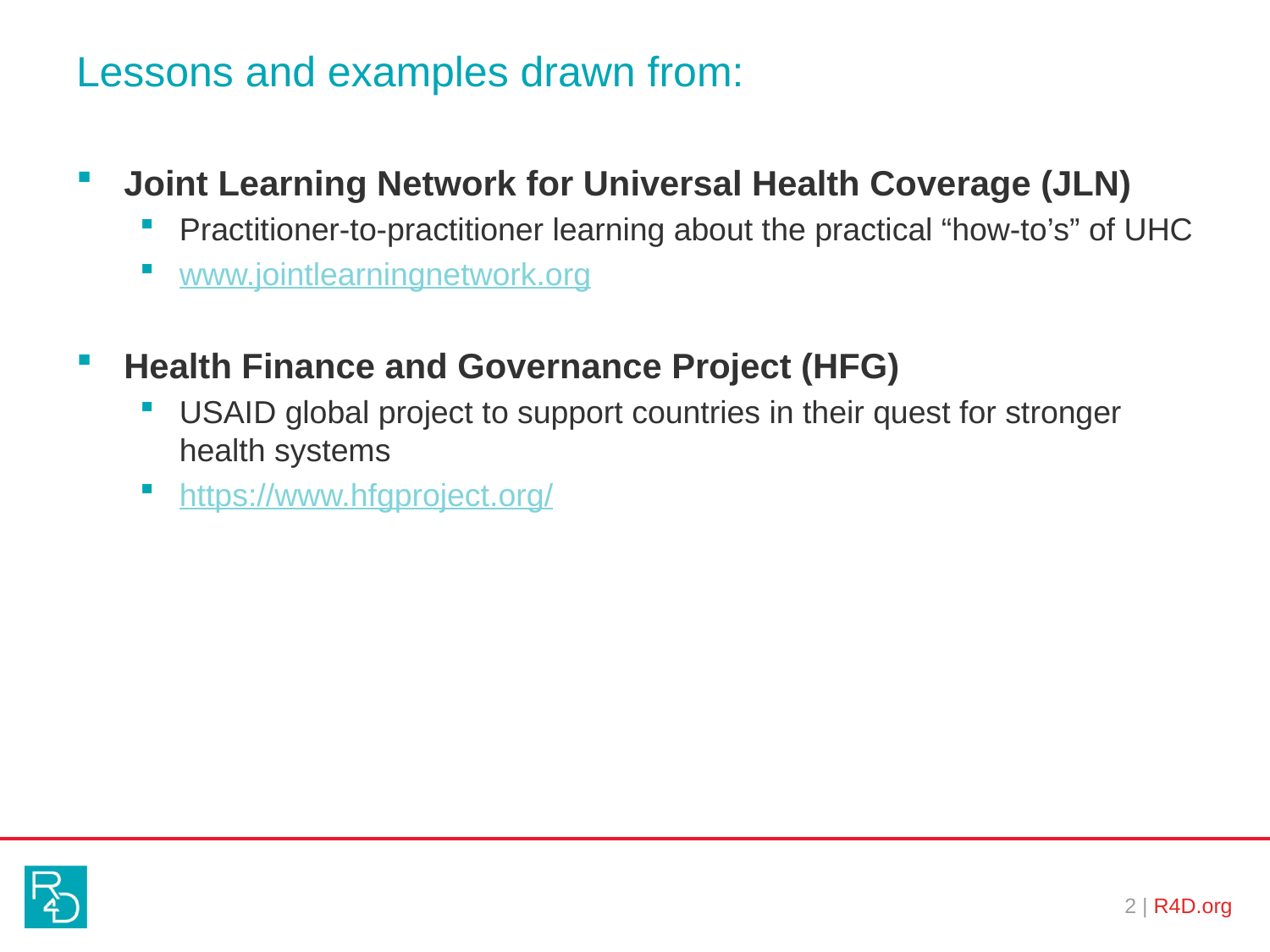

# Lessons and examples drawn from:
Joint Learning Network for Universal Health Coverage (JLN)
Practitioner-to-practitioner learning about the practical “how-to’s” of UHC
www.jointlearningnetwork.org

Health Finance and Governance Project (HFG)
USAID global project to support countries in their quest for stronger health systems
https://www.hfgproject.org/

2 | R4D.org